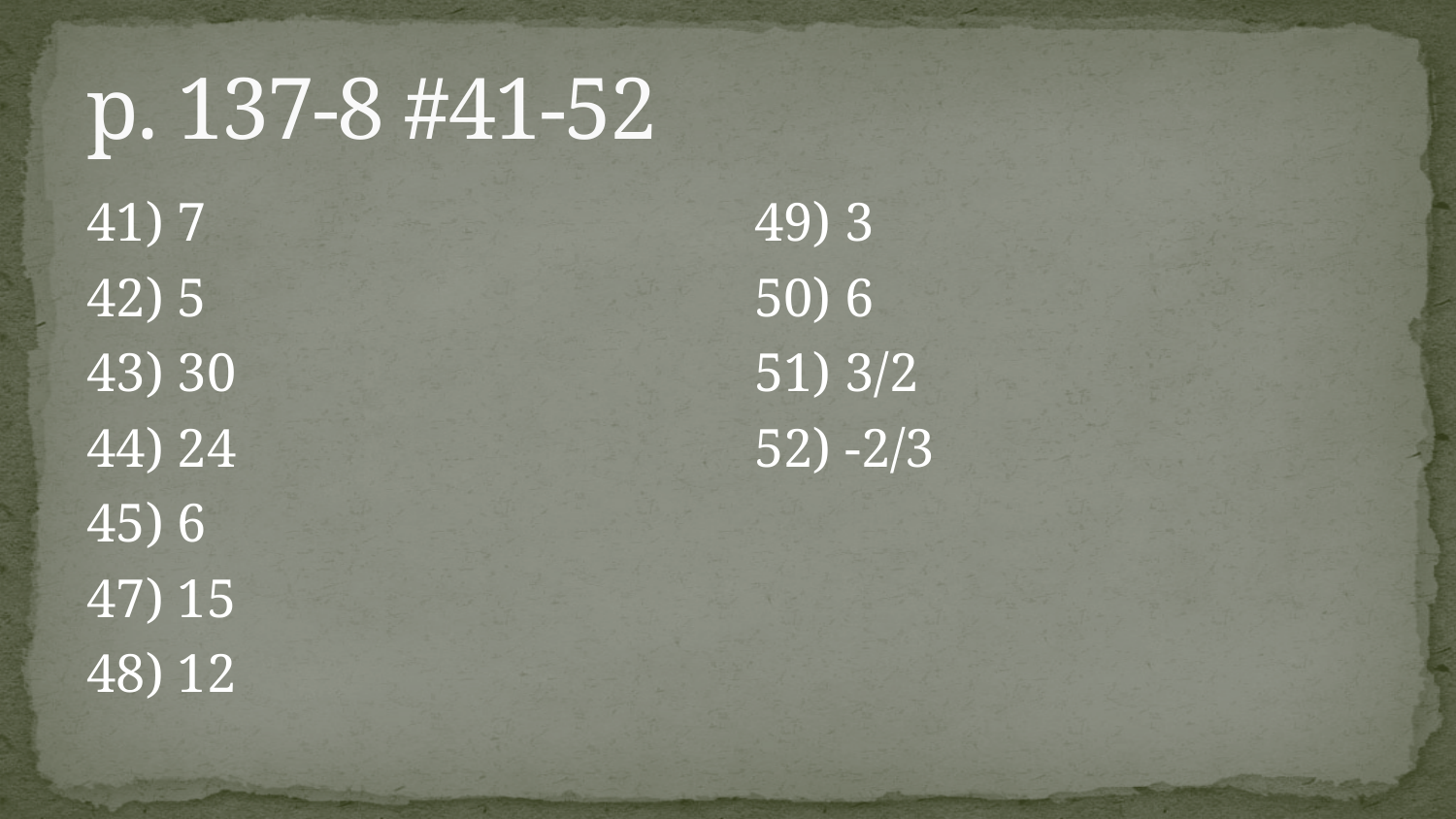

# p. 137-8 #41-52
41) 7
42) 5
43) 30
44) 24
45) 6
47) 15
48) 12

49) 3
50) 6
51) 3/2
52) -2/3